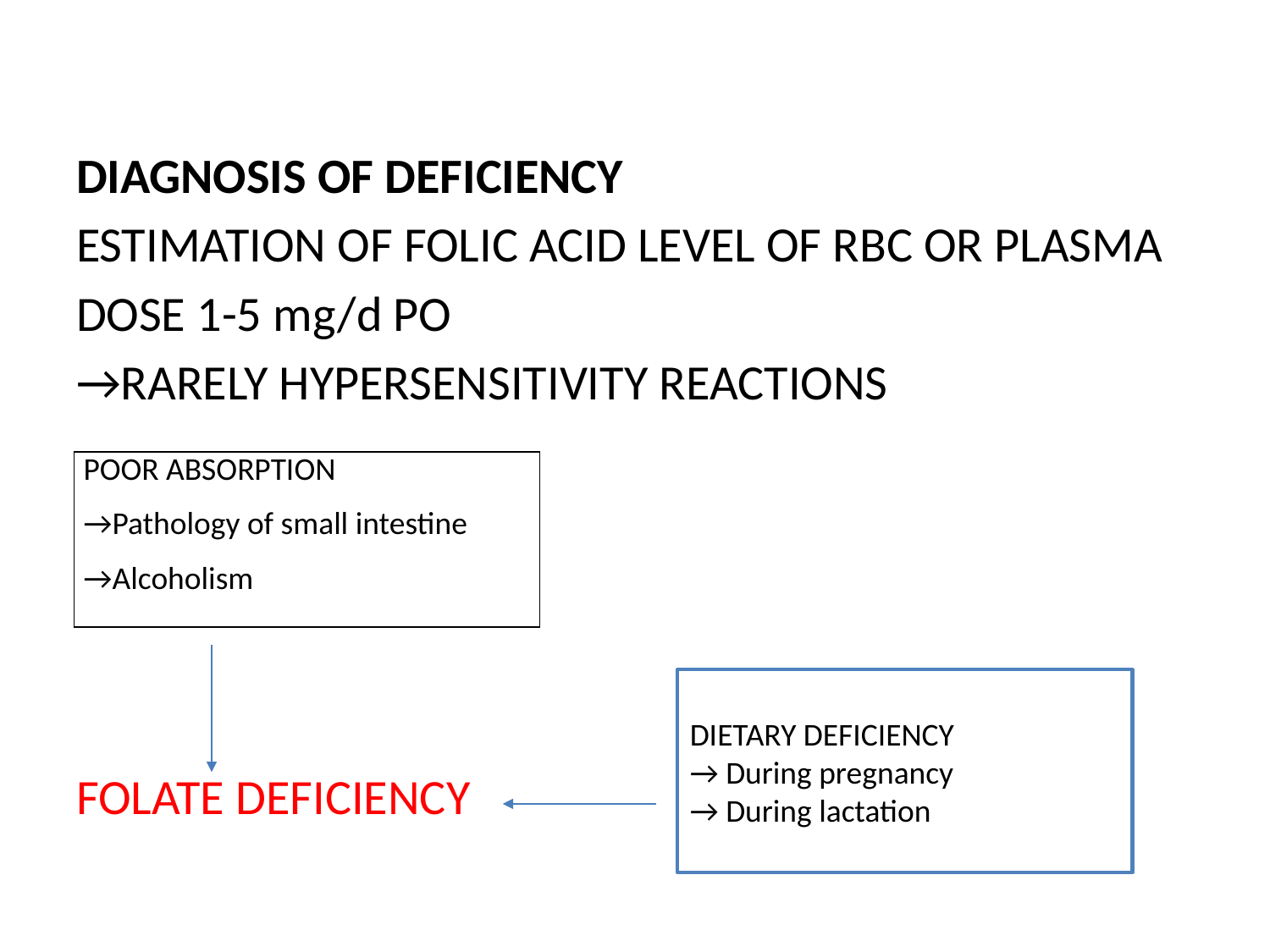

DIAGNOSIS OF DEFICIENCY
ESTIMATION OF FOLIC ACID LEVEL OF RBC OR PLASMA
DOSE 1-5 mg/d PO
→RARELY HYPERSENSITIVITY REACTIONS

FOLATE DEFICIENCY

| POOR ABSORPTION →Pathology of small intestine →Alcoholism |
| --- |

DIETARY DEFICIENCY
→ During pregnancy
→ During lactation